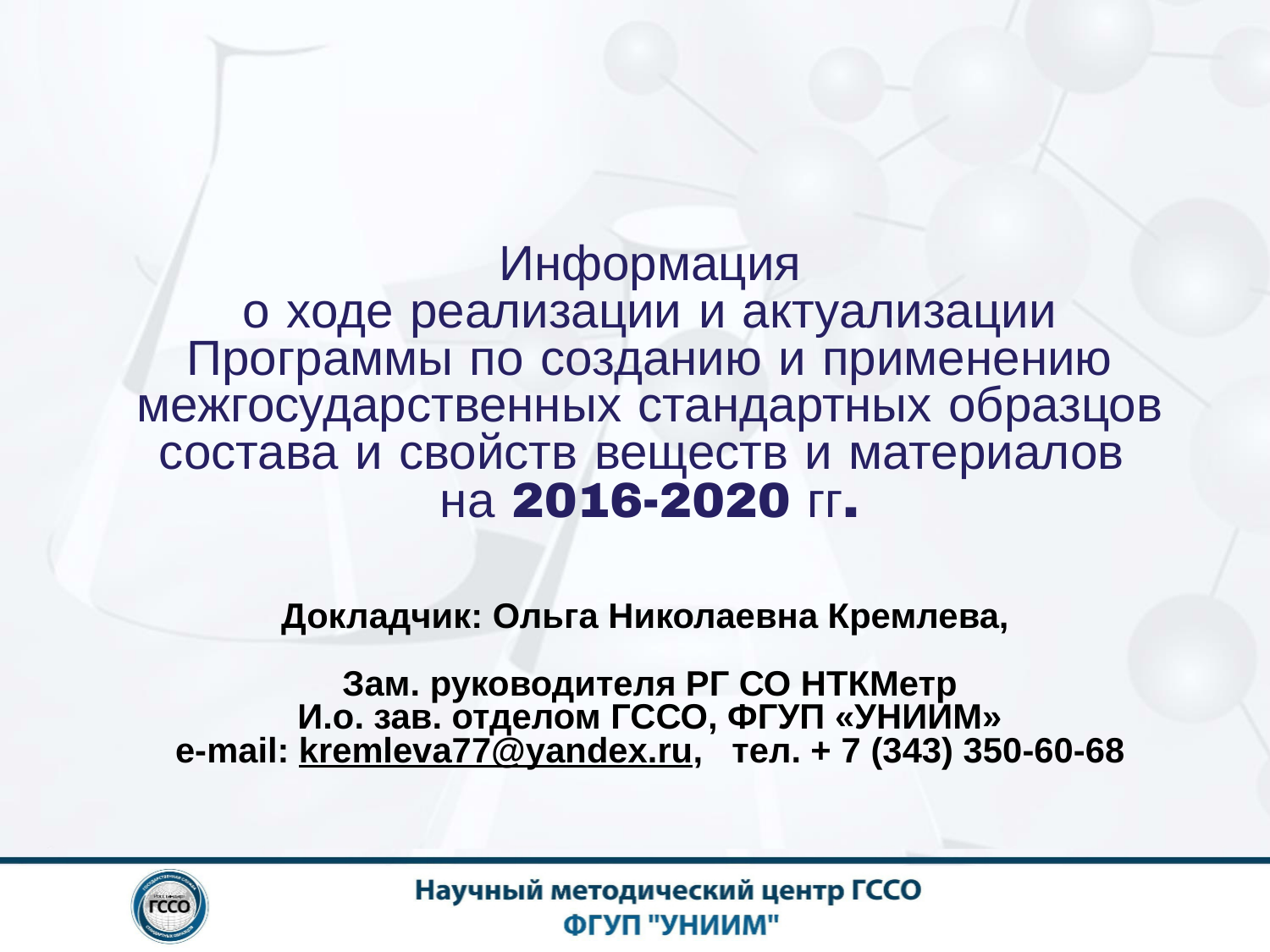

# Информация о ходе реализации и актуализации Программы по созданию и применению межгосударственных стандартных образцов состава и свойств веществ и материалов на 2016-2020 гг. Докладчик: Ольга Николаевна Кремлева, Зам. руководителя РГ СО НТКМетр И.о. зав. отделом ГССО, ФГУП «УНИИМ» e-mail: kremleva77@yandex.ru,   тел. + 7 (343) 350-60-68